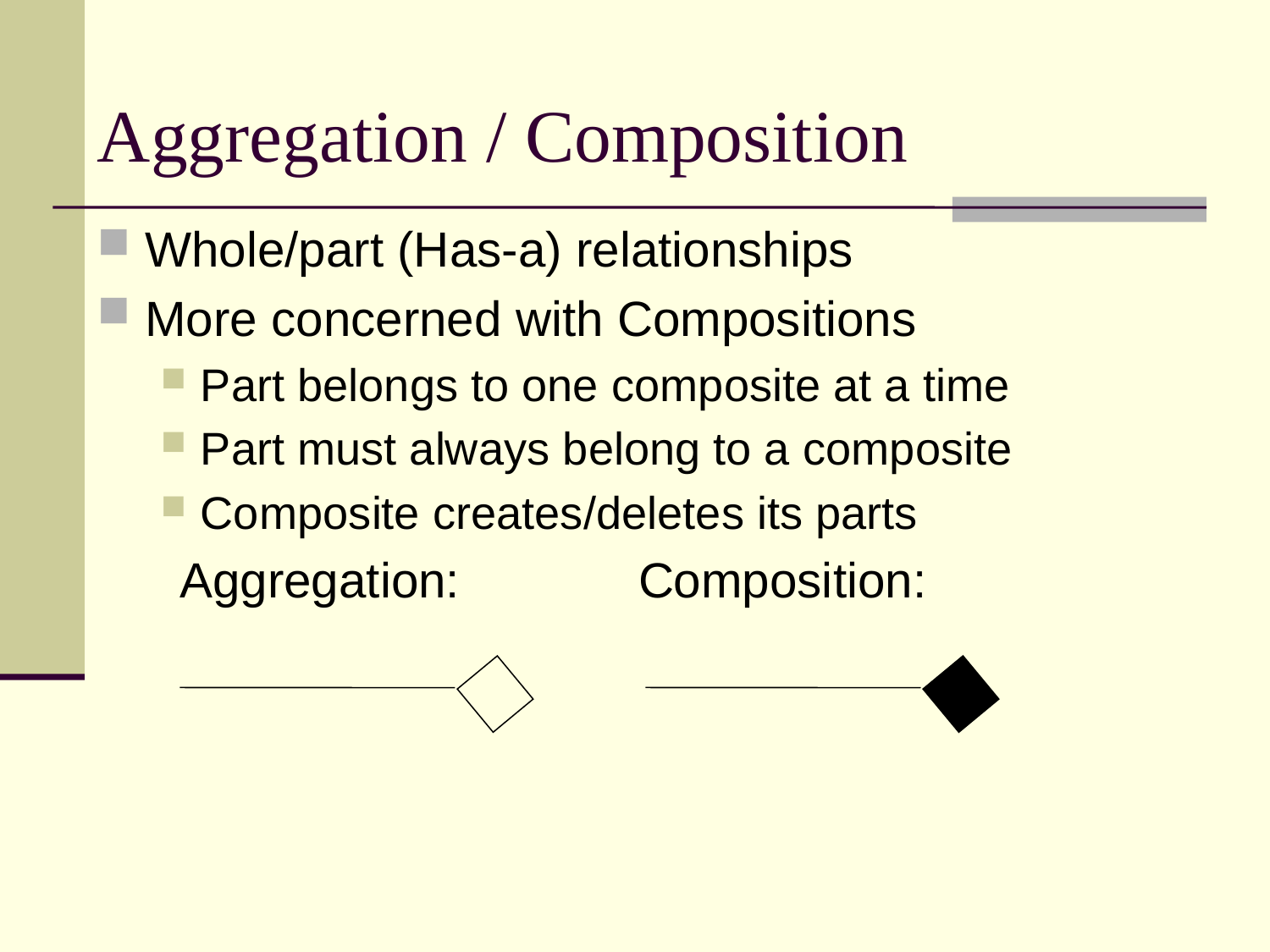

# Aggregation / Composition
Whole/part (Has-a) relationships
More concerned with Compositions
Part belongs to one composite at a time
Part must always belong to a composite
Composite creates/deletes its parts
      Aggregation:             Composition: